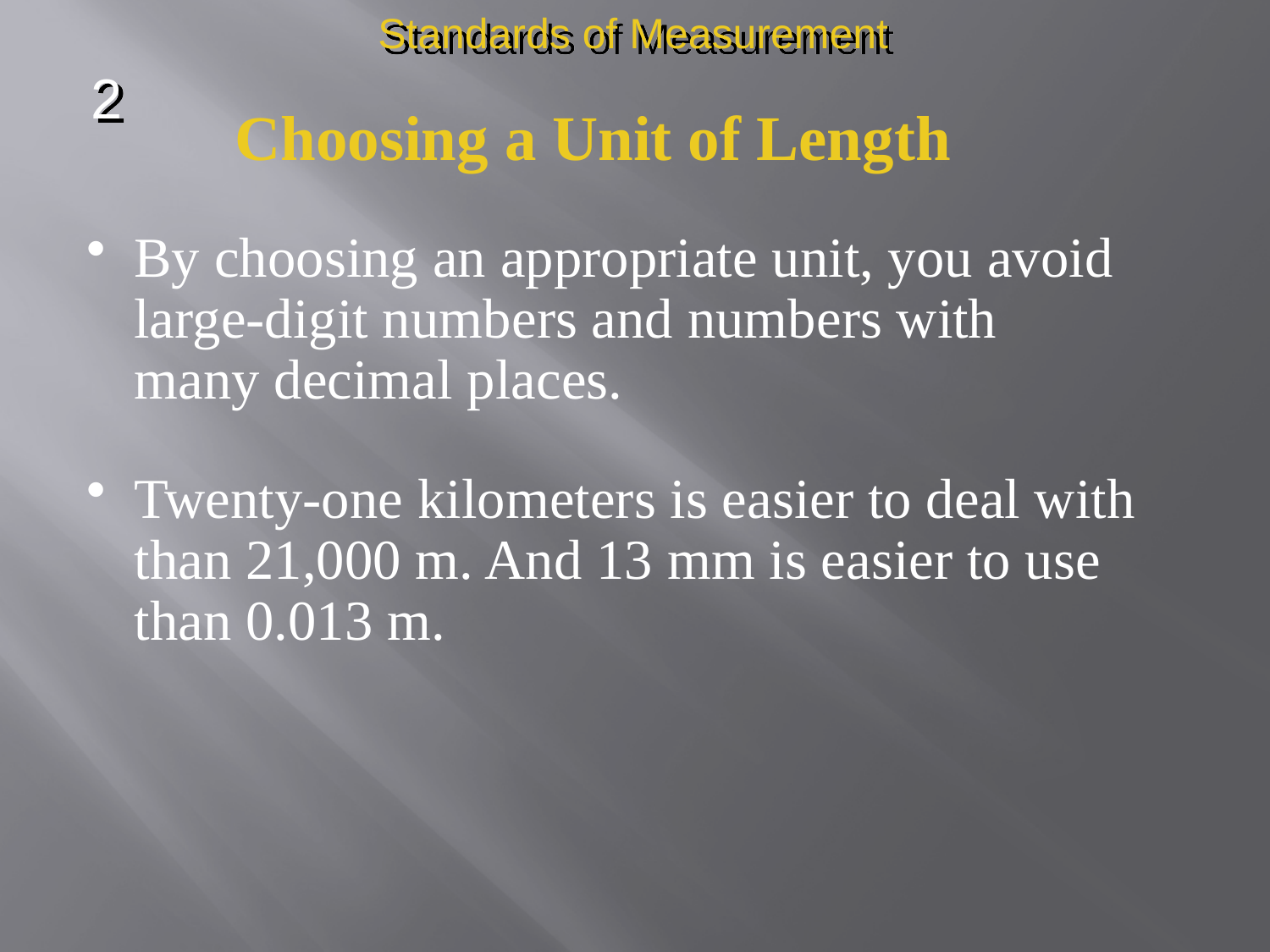

Standards of Measurement
2
Choosing a Unit of Length
By choosing an appropriate unit, you avoid large-digit numbers and numbers with many decimal places.
Twenty-one kilometers is easier to deal with than 21,000 m. And 13 mm is easier to use than 0.013 m.